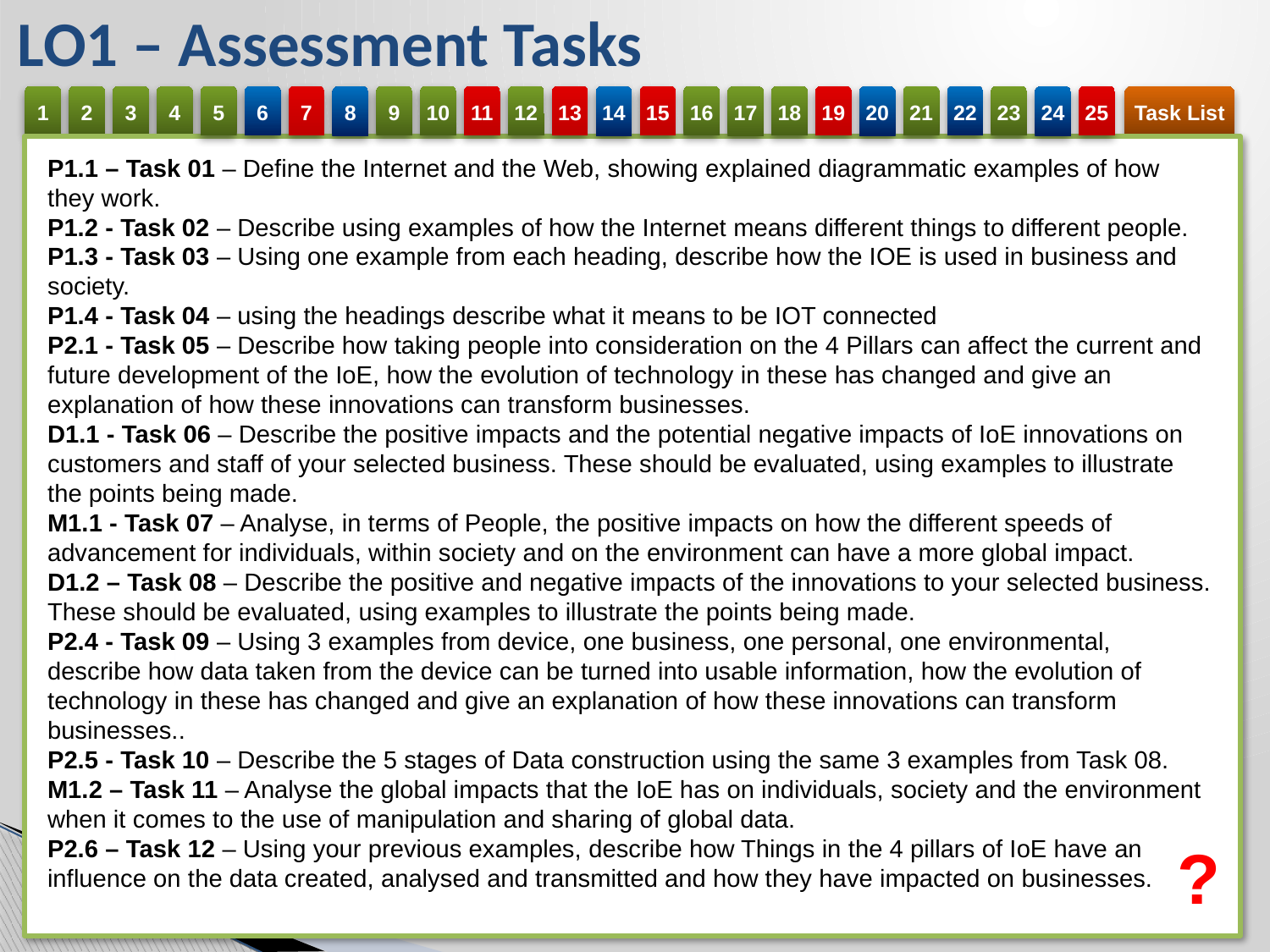

LO1 – Assessment Tasks
P1.1 – Task 01 – Define the Internet and the Web, showing explained diagrammatic examples of how they work.
P1.2 - Task 02 – Describe using examples of how the Internet means different things to different people.
P1.3 - Task 03 – Using one example from each heading, describe how the IOE is used in business and society.
P1.4 - Task 04 – using the headings describe what it means to be IOT connected
P2.1 - Task 05 – Describe how taking people into consideration on the 4 Pillars can affect the current and future development of the IoE, how the evolution of technology in these has changed and give an explanation of how these innovations can transform businesses.
D1.1 - Task 06 – Describe the positive impacts and the potential negative impacts of IoE innovations on customers and staff of your selected business. These should be evaluated, using examples to illustrate the points being made.
M1.1 - Task 07 – Analyse, in terms of People, the positive impacts on how the different speeds of advancement for individuals, within society and on the environment can have a more global impact.
D1.2 – Task 08 – Describe the positive and negative impacts of the innovations to your selected business. These should be evaluated, using examples to illustrate the points being made.
P2.4 - Task 09 – Using 3 examples from device, one business, one personal, one environmental, describe how data taken from the device can be turned into usable information, how the evolution of technology in these has changed and give an explanation of how these innovations can transform businesses..
P2.5 - Task 10 – Describe the 5 stages of Data construction using the same 3 examples from Task 08.
M1.2 – Task 11 – Analyse the global impacts that the IoE has on individuals, society and the environment when it comes to the use of manipulation and sharing of global data.
P2.6 – Task 12 – Using your previous examples, describe how Things in the 4 pillars of IoE have an influence on the data created, analysed and transmitted and how they have impacted on businesses.

?